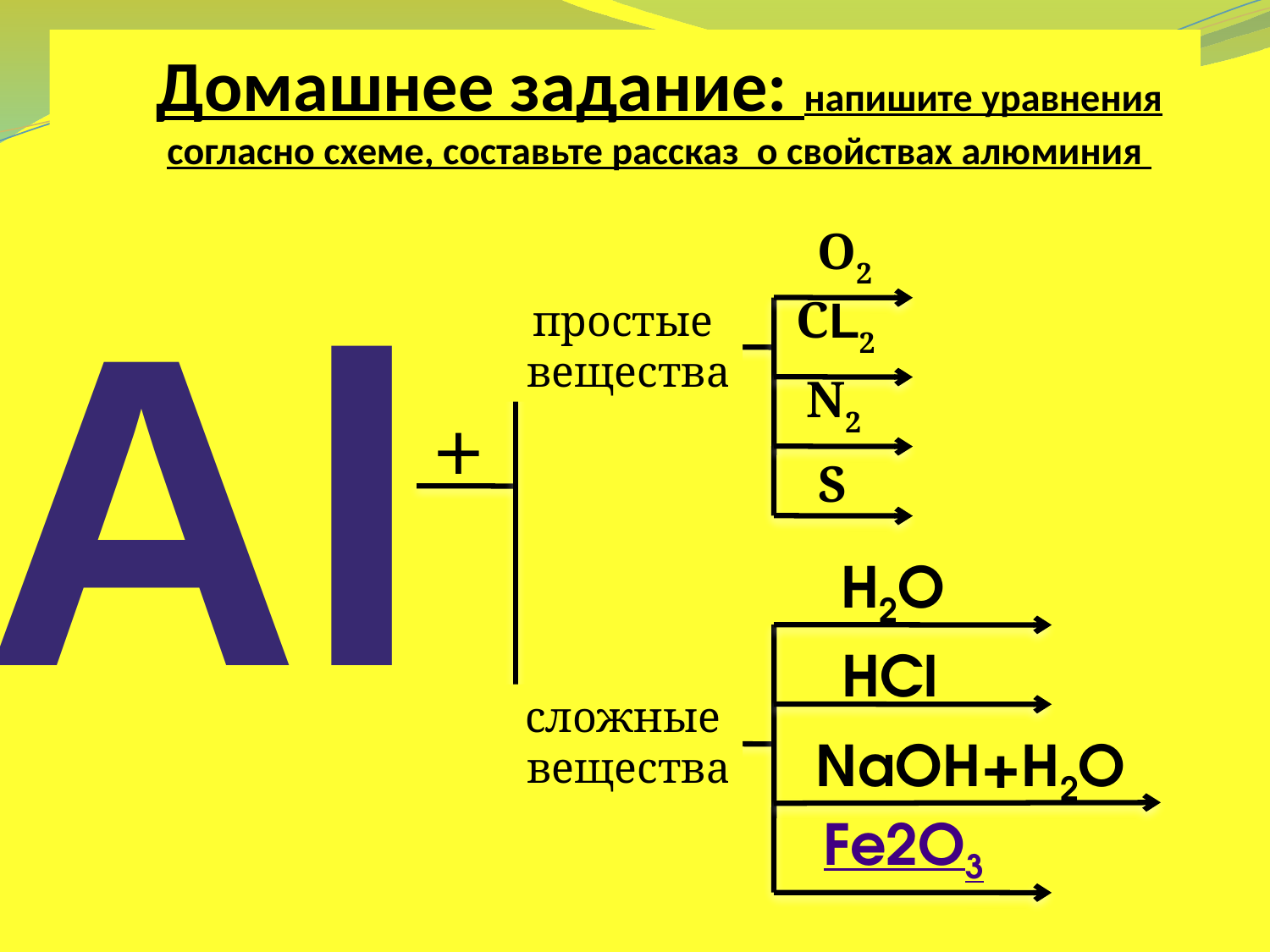

# Домашнее задание: напишите уравнения согласно схеме, составьте рассказ  о свойствах алюминия
Al
О2

простые
 вещества
СL2

N2

+
S

H2O
HCl
сложные
 вещества
NaOH+H2O

Fe2O3